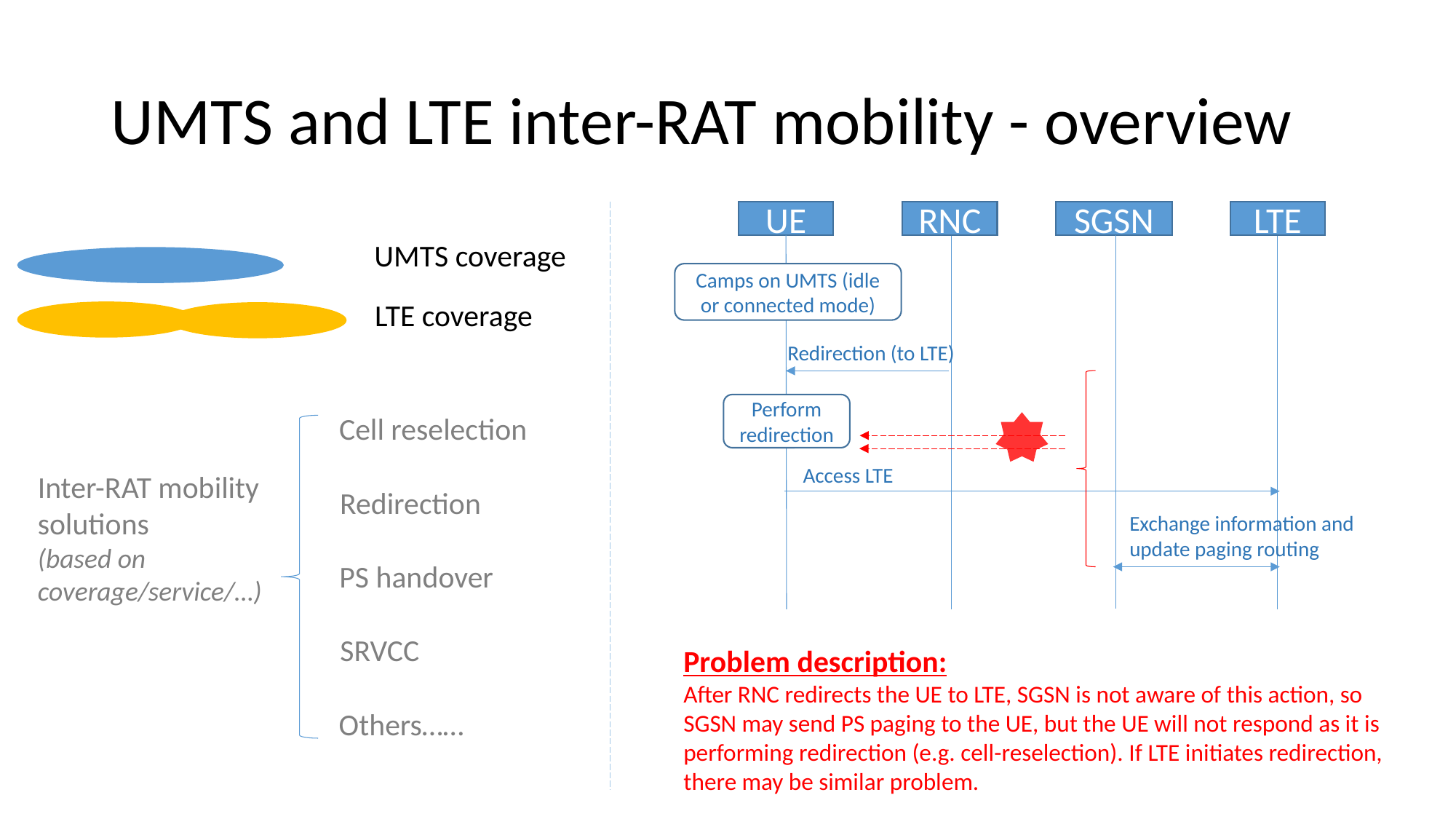

# UMTS and LTE inter-RAT mobility - overview
LTE
UE
RNC
SGSN
UMTS coverage

Camps on UMTS (idle or connected mode)
LTE coverage

Redirection (to LTE)

Perform redirection
Cell reselection

Access LTE
Inter-RAT mobility solutions
(based on coverage/service/…)
Redirection
Exchange information and update paging routing
PS handover
SRVCC
Problem description:
After RNC redirects the UE to LTE, SGSN is not aware of this action, so SGSN may send PS paging to the UE, but the UE will not respond as it is performing redirection (e.g. cell-reselection). If LTE initiates redirection, there may be similar problem.
Others……